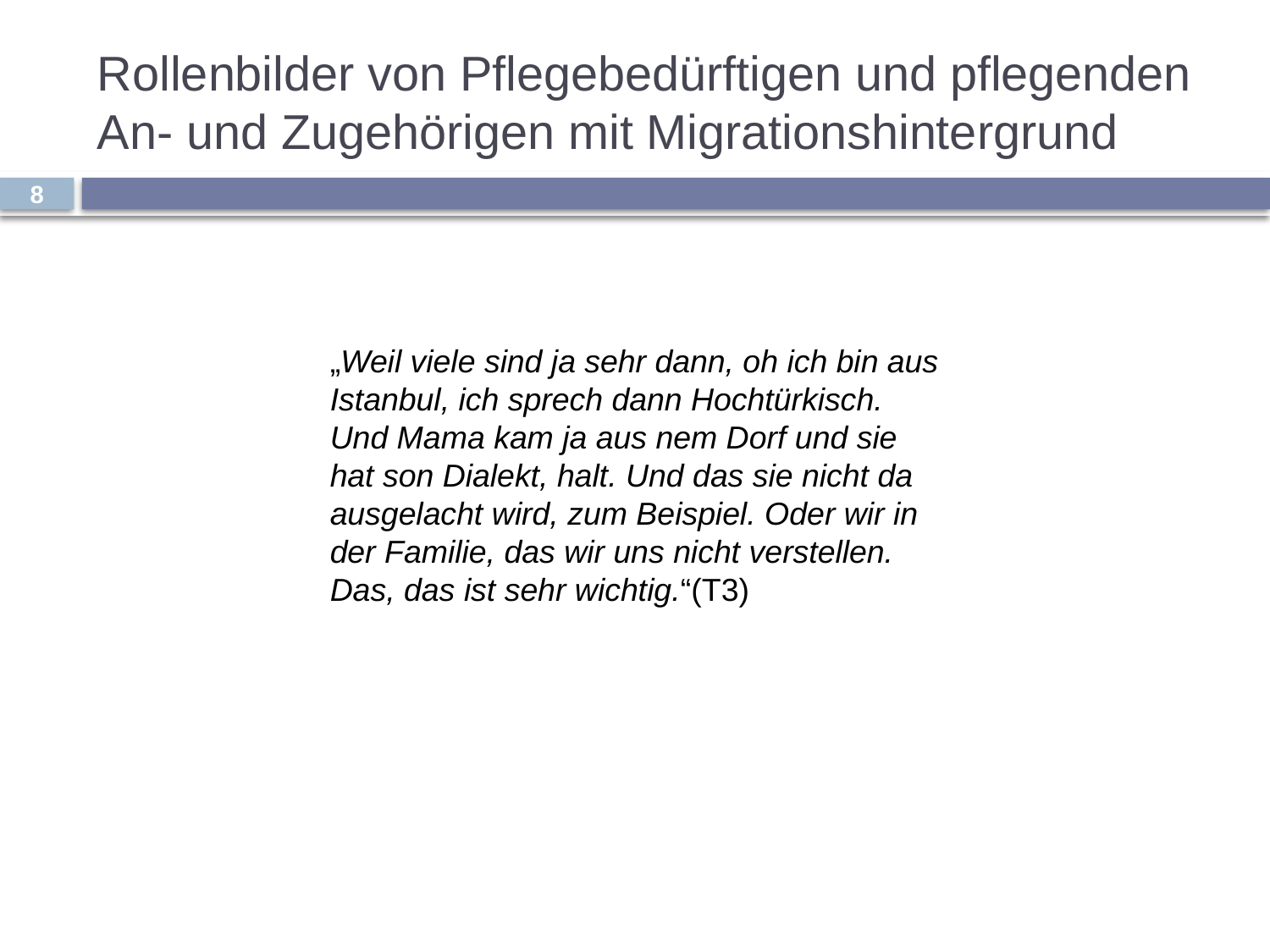

# Rollenbilder von Pflegebedürftigen und pflegenden An- und Zugehörigen mit Migrationshintergrund
8
„Weil viele sind ja sehr dann, oh ich bin aus Istanbul, ich sprech dann Hochtürkisch. Und Mama kam ja aus nem Dorf und sie hat son Dialekt, halt. Und das sie nicht da ausgelacht wird, zum Beispiel. Oder wir in der Familie, das wir uns nicht verstellen. Das, das ist sehr wichtig.“(T3)